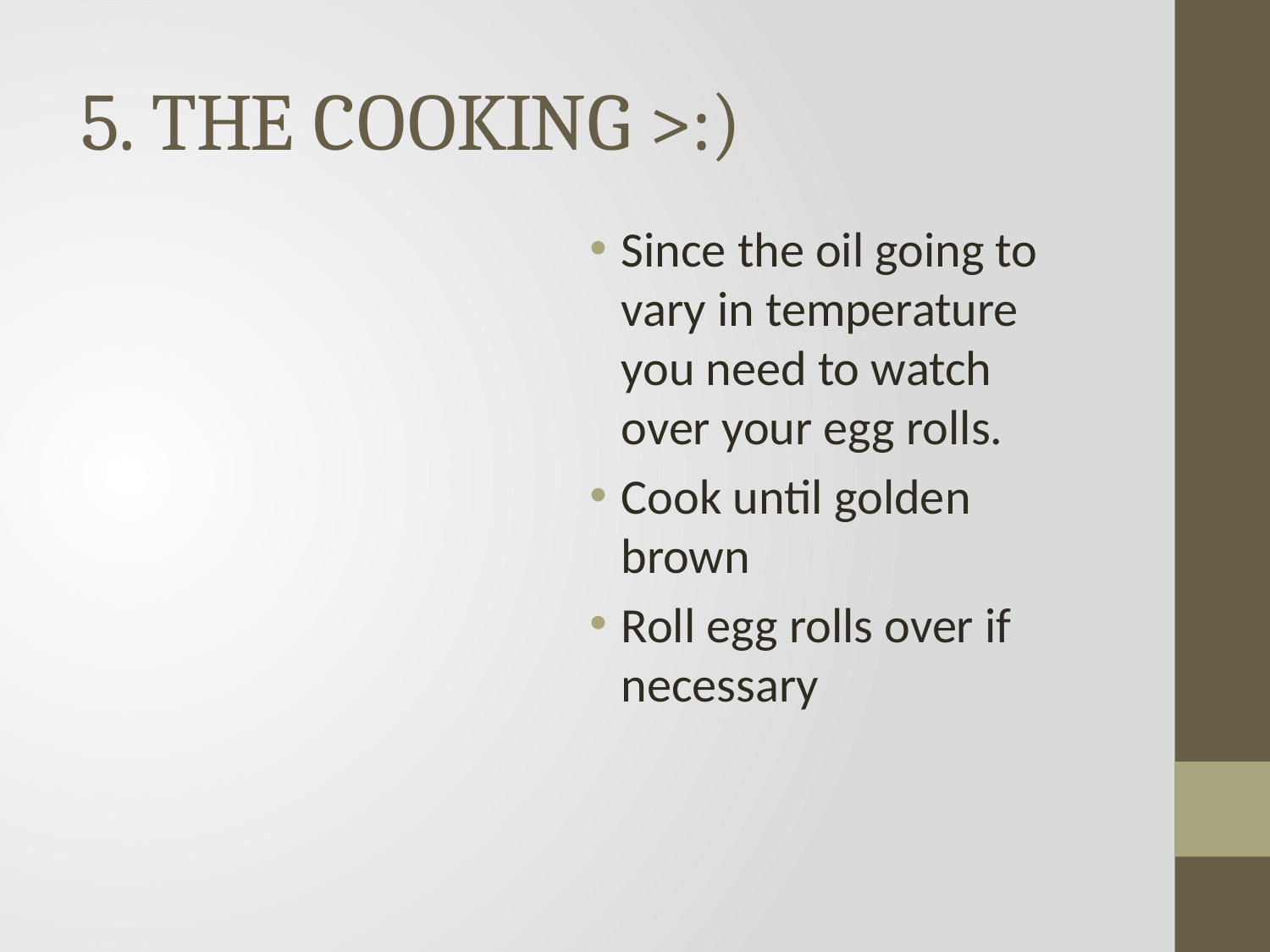

# 5. THE COOKING >:)
Since the oil going to vary in temperature you need to watch over your egg rolls.
Cook until golden brown
Roll egg rolls over if necessary